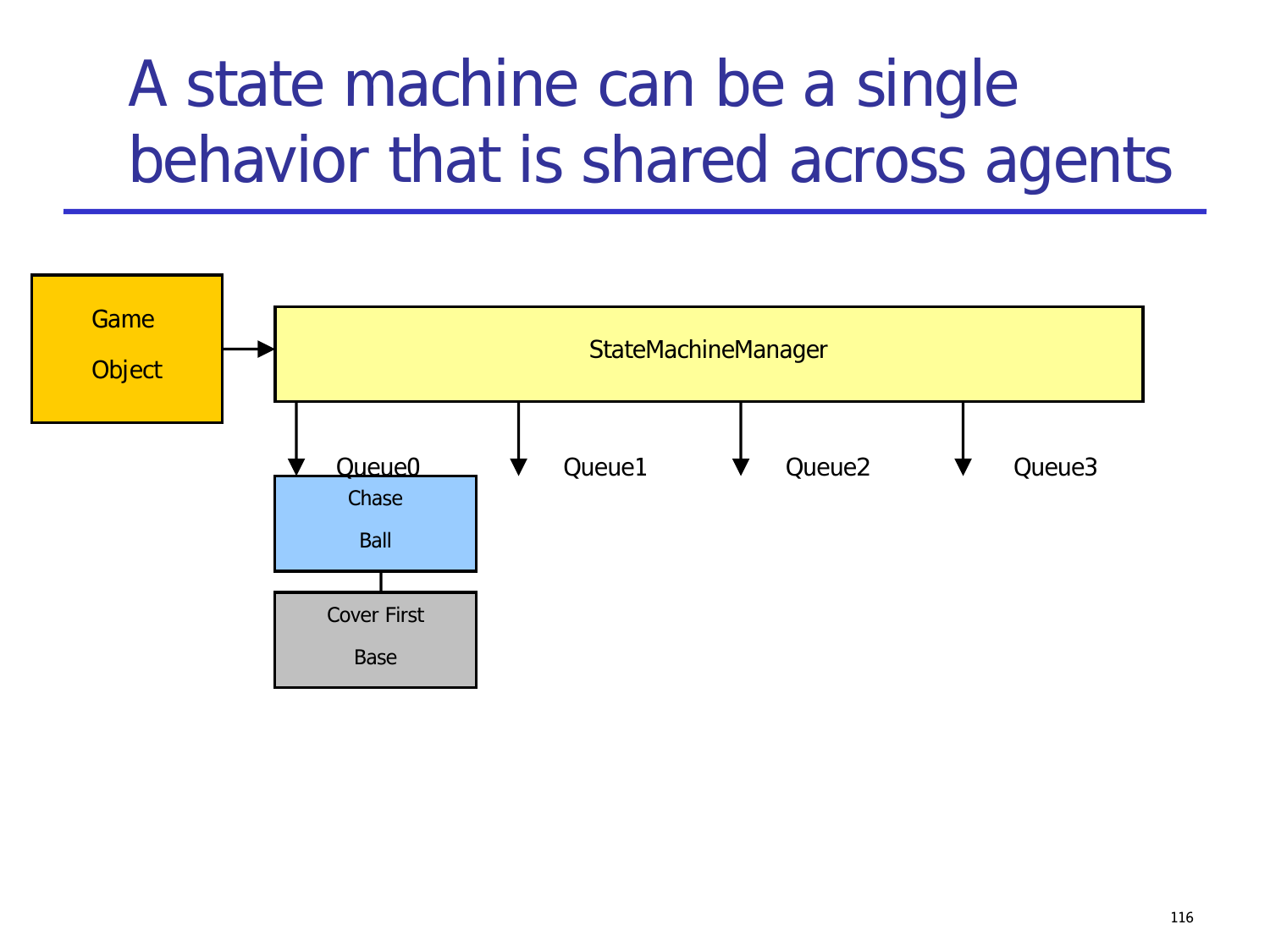

# A state machine can be a single behavior that is shared across agents
Game
Object
StateMachineManager

Queue0
Queue1
Queue2
Queue3
Chase
Ball

Cover First
Base
116